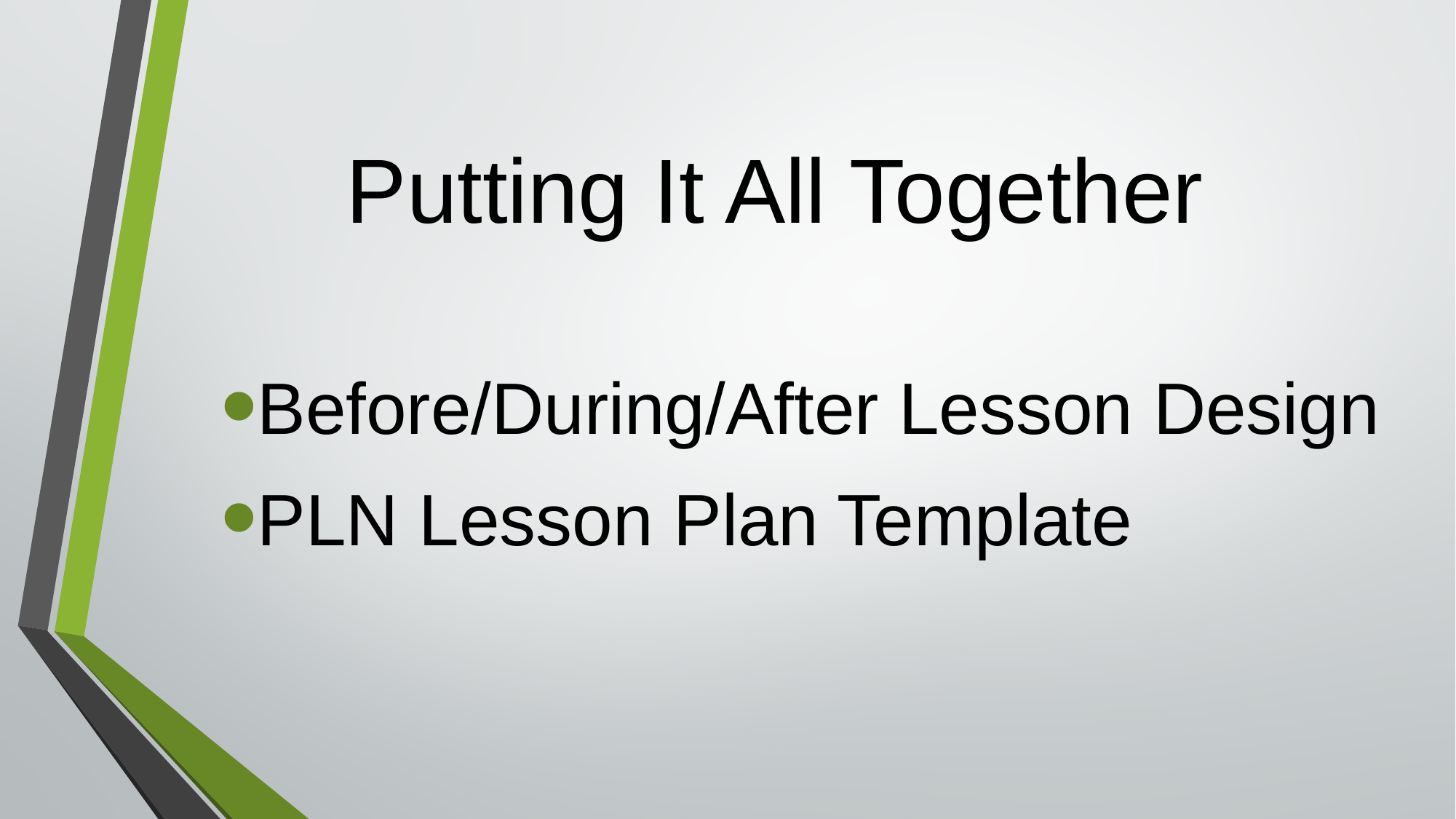

# Putting It All Together
Before/During/After Lesson Design
PLN Lesson Plan Template